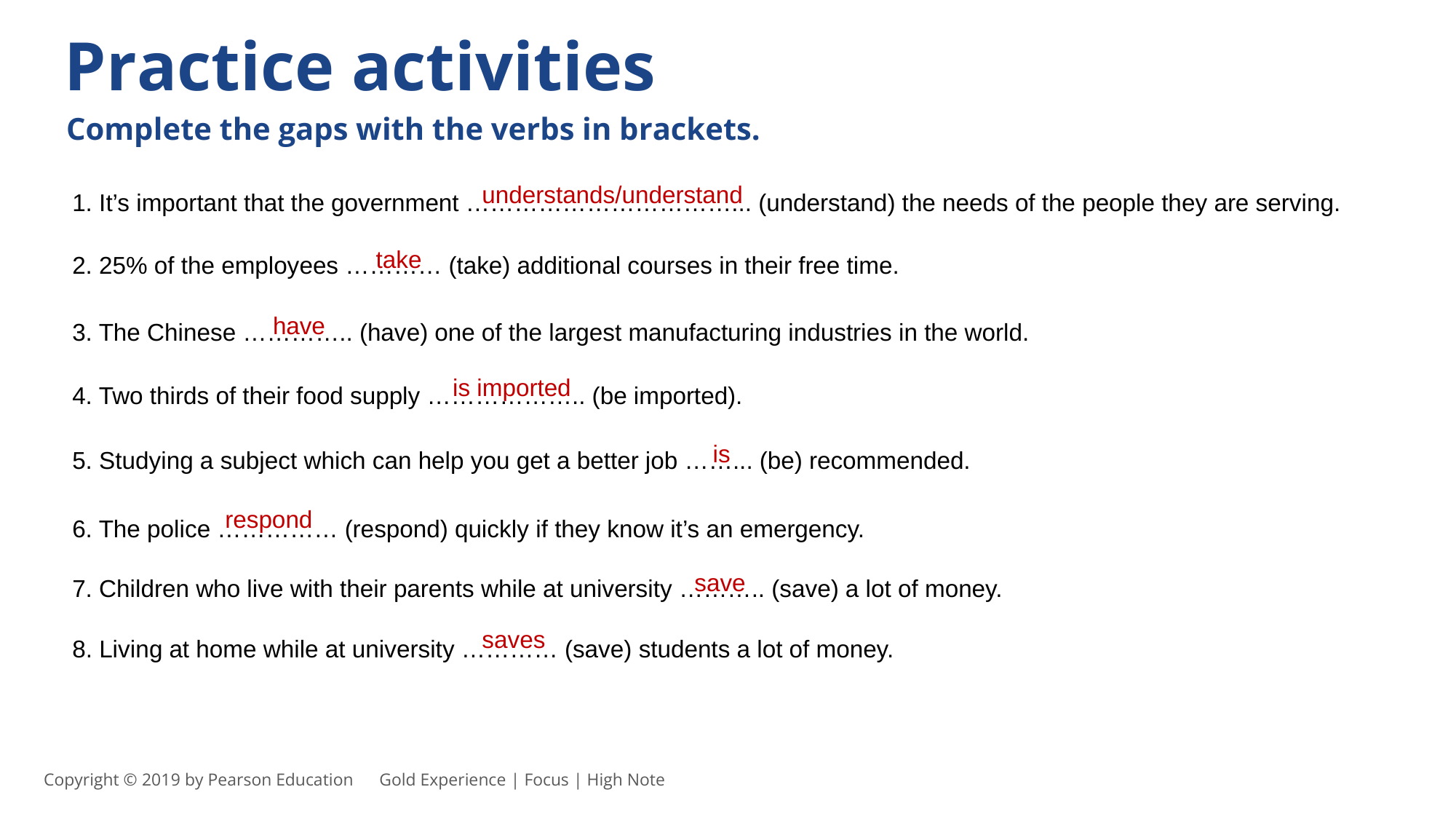

Practice activities
Complete the gaps with the verbs in brackets.

1. It’s important that the government ……………………………... (understand) the needs of the people they are serving.

understands/understand

2. 25% of the employees ………… (take) additional courses in their free time.

take

3. The Chinese ………….. (have) one of the largest manufacturing industries in the world.

have

4. Two thirds of their food supply ……………….. (be imported).

is imported

5. Studying a subject which can help you get a better job ……... (be) recommended.

is
respond

6. The police …………… (respond) quickly if they know it’s an emergency.

7. Children who live with their parents while at university ……….. (save) a lot of money.

save

saves
8. Living at home while at university ………… (save) students a lot of money.
Copyright © 2019 by Pearson Education      Gold Experience | Focus | High Note